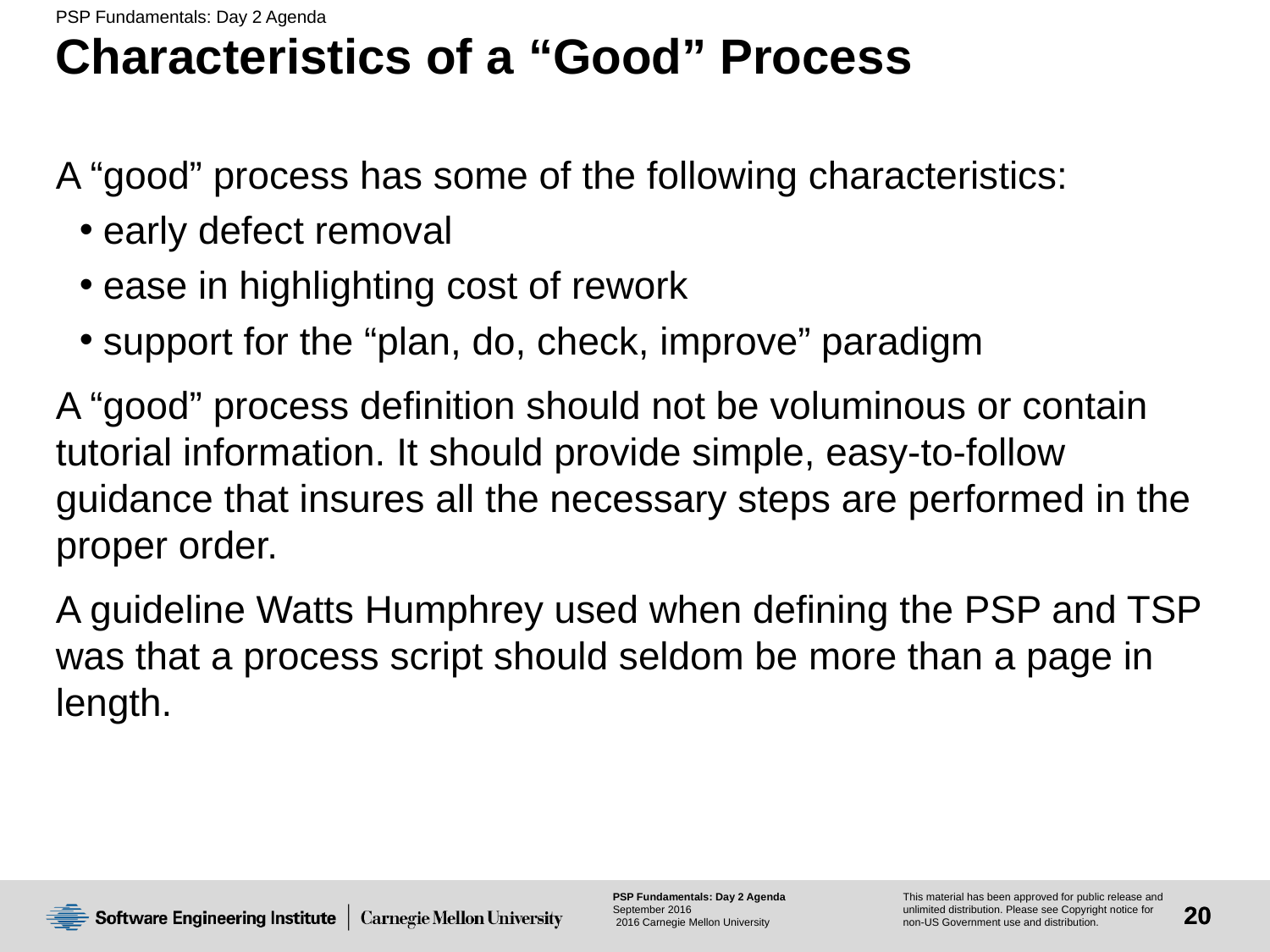

# Characteristics of a “Good” Process
A “good” process has some of the following characteristics:
early defect removal
ease in highlighting cost of rework
support for the “plan, do, check, improve” paradigm
A “good” process definition should not be voluminous or contain tutorial information. It should provide simple, easy-to-follow guidance that insures all the necessary steps are performed in the proper order.
A guideline Watts Humphrey used when defining the PSP and TSP was that a process script should seldom be more than a page in length.